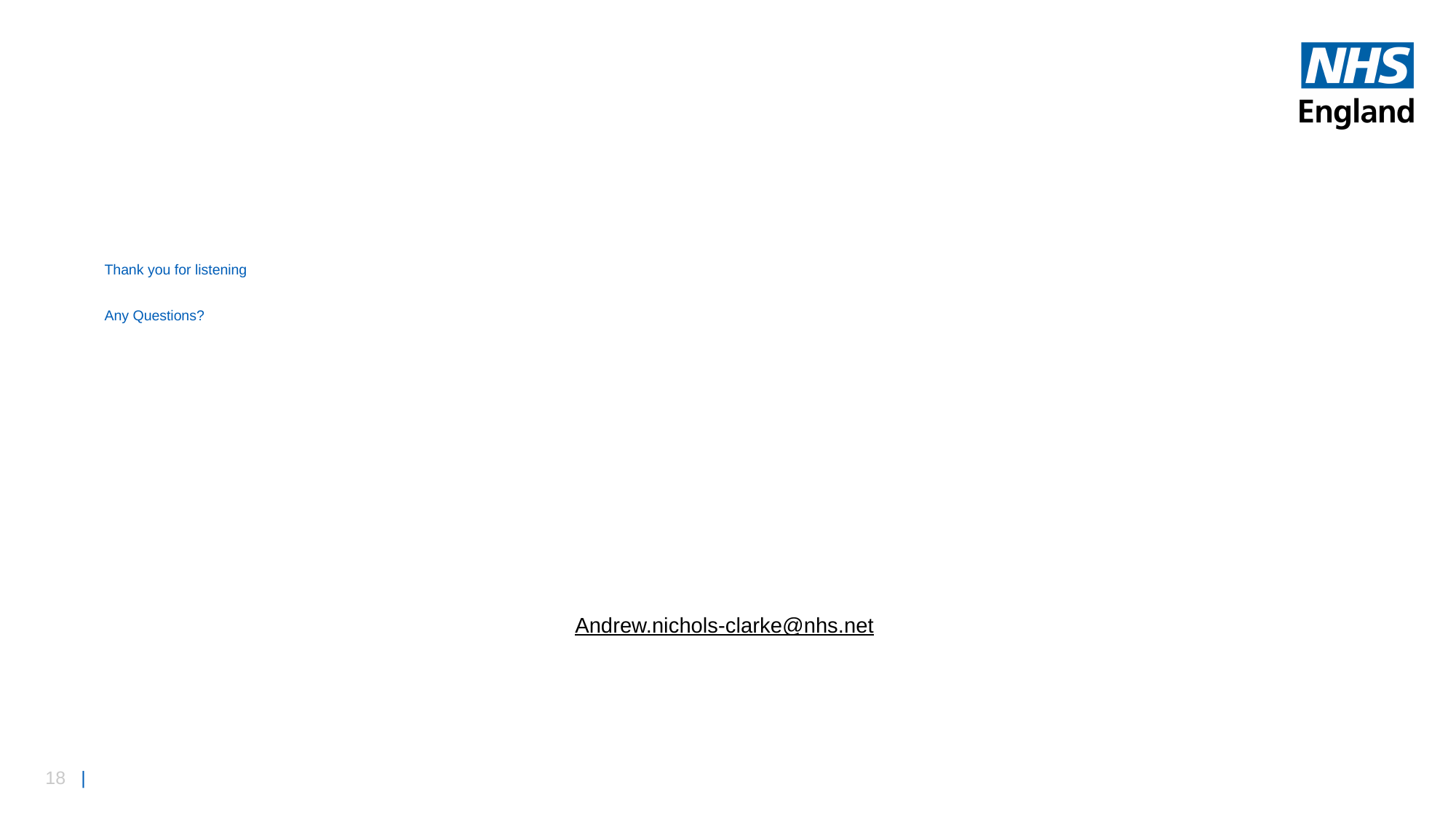

# Thank you for listening Any Questions?
Andrew.nichols-clarke@nhs.net